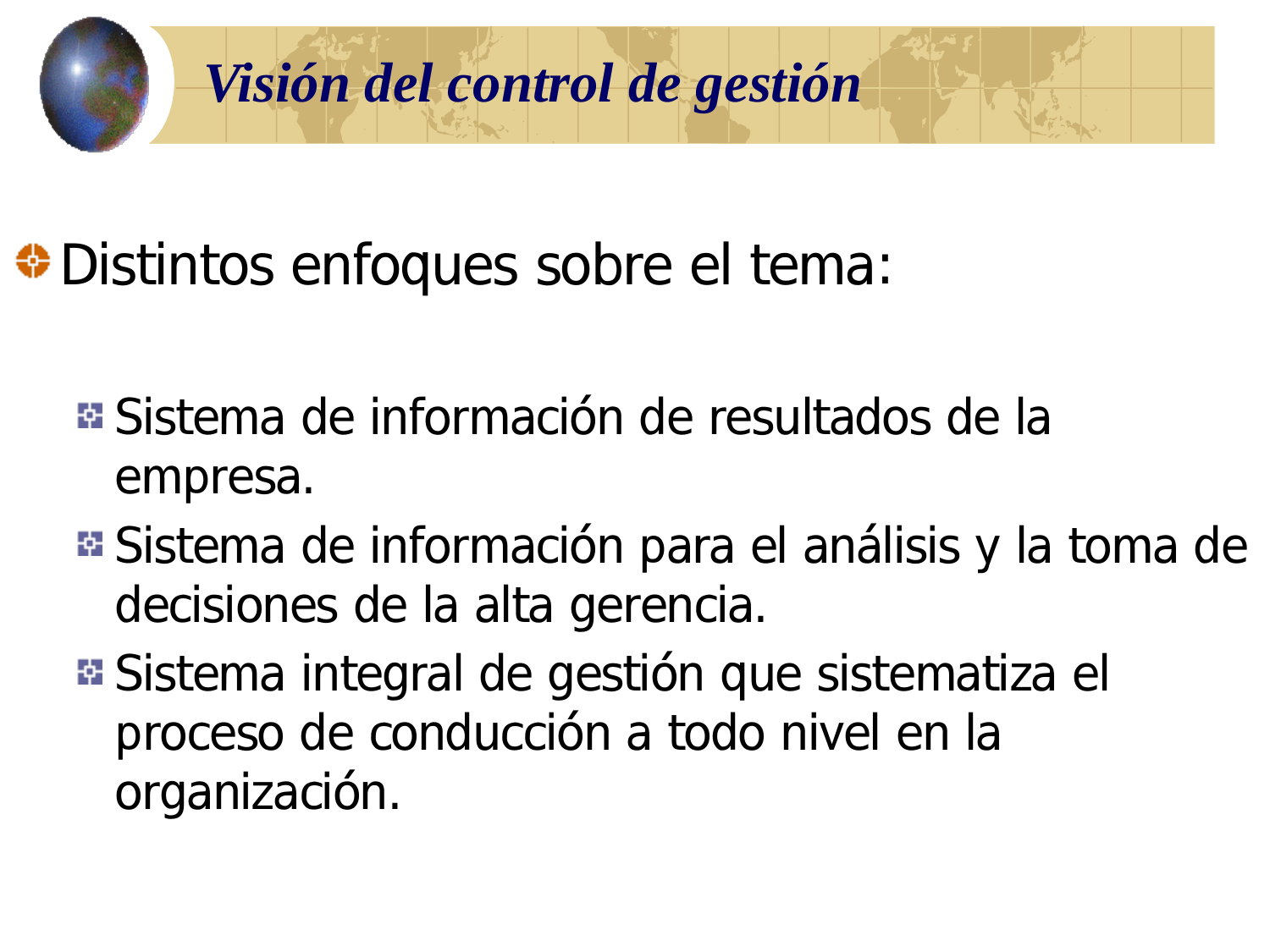

# Visión del control de gestión
Distintos enfoques sobre el tema:

Sistema de información de resultados de la empresa.
Sistema de información para el análisis y la toma de decisiones de la alta gerencia.
Sistema integral de gestión que sistematiza el proceso de conducción a todo nivel en la organización.